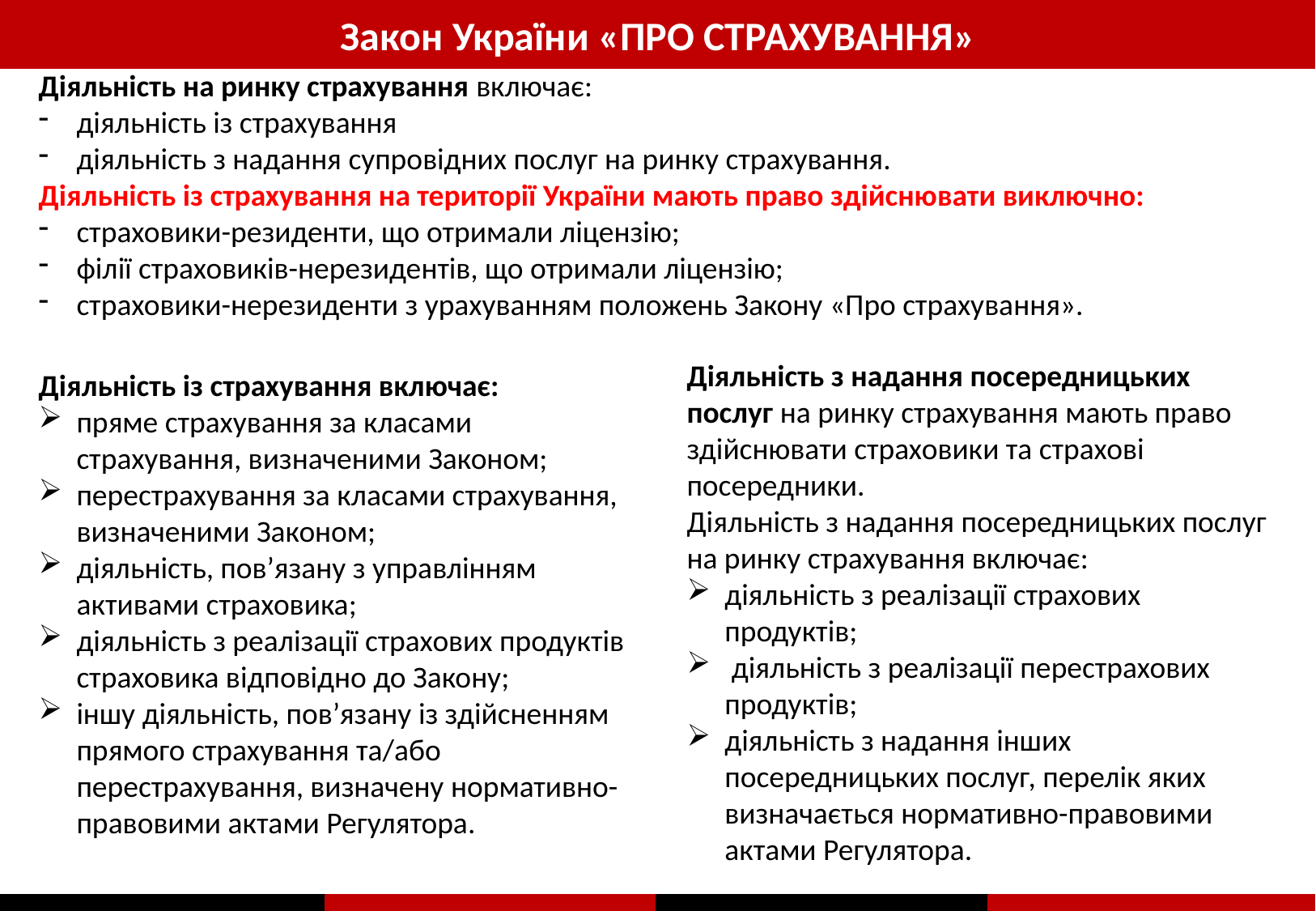

Закон України «ПРО СТРАХУВАННЯ»
Діяльність на ринку страхування включає:
діяльність із страхування
діяльність з надання супровідних послуг на ринку страхування.
Діяльність із страхування на території України мають право здійснювати виключно:
страховики-резиденти, що отримали ліцензію;
філії страховиків-нерезидентів, що отримали ліцензію;
страховики-нерезиденти з урахуванням положень Закону «Про страхування».
Діяльність з надання посередницьких послуг на ринку страхування мають право здійснювати страховики та страхові посередники.
Діяльність з надання посередницьких послуг на ринку страхування включає:
діяльність з реалізації страхових продуктів;
 діяльність з реалізації перестрахових продуктів;
діяльність з надання інших посередницьких послуг, перелік яких визначається нормативно-правовими актами Регулятора.
Діяльність із страхування включає:
пряме страхування за класами страхування, визначеними Законом;
перестрахування за класами страхування, визначеними Законом;
діяльність, пов’язану з управлінням активами страховика;
діяльність з реалізації страхових продуктів страховика відповідно до Закону;
іншу діяльність, пов’язану із здійсненням прямого страхування та/або перестрахування, визначену нормативно-правовими актами Регулятора.